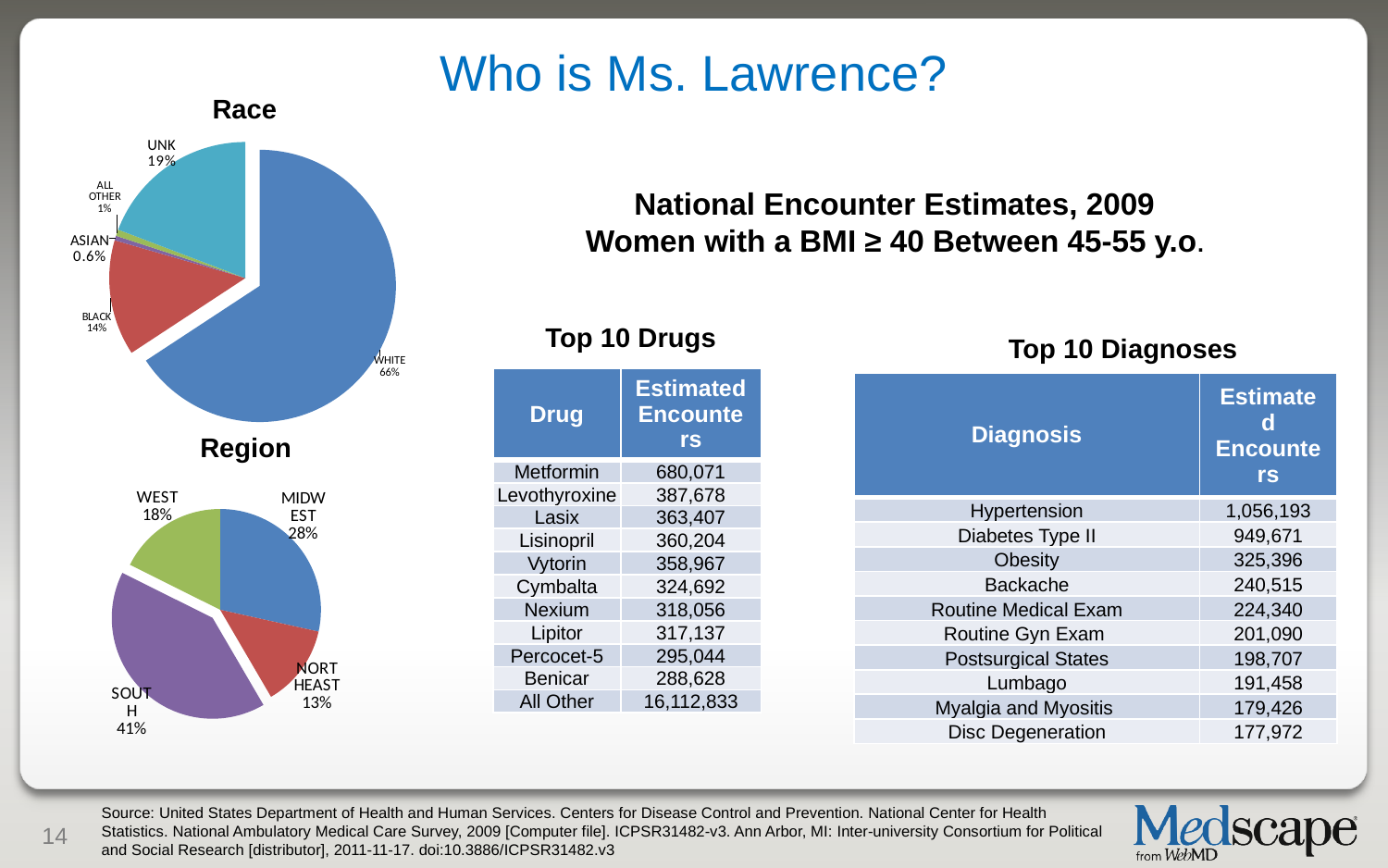

# Who is Ms. Lawrence?
Race

### Chart

| Category | Column1 |
|---|---|
| WHITE | 20484039.0 |
| BLACK | 4277105.0 |
| ASIAN | 172116.0 |
| ALL OTHER | 235613.0 |
| UNK | 5981206.0 |
National Encounter Estimates, 2009
Women with a BMI ≥ 40 Between 45-55 y.o.
Top 10 Drugs
Top 10 Diagnoses
| Drug | Estimated Encounters |
| --- | --- |
| Metformin | 680,071 |
| Levothyroxine | 387,678 |
| Lasix | 363,407 |
| Lisinopril | 360,204 |
| Vytorin | 358,967 |
| Cymbalta | 324,692 |
| Nexium | 318,056 |
| Lipitor | 317,137 |
| Percocet-5 | 295,044 |
| Benicar | 288,628 |
| All Other | 16,112,833 |
| Diagnosis | Estimated Encounters |
| --- | --- |
| Hypertension | 1,056,193 |
| Diabetes Type II | 949,671 |
| Obesity | 325,396 |
| Backache | 240,515 |
| Routine Medical Exam | 224,340 |
| Routine Gyn Exam | 201,090 |
| Postsurgical States | 198,707 |
| Lumbago | 191,458 |
| Myalgia and Myositis | 179,426 |
| Disc Degeneration | 177,972 |

### Chart

| Category | Column1 |
|---|---|
| MIDWEST | 8872000.0 |
| NORTHEAST | 4079652.0 |
| SOUTH | 12704878.0 |
| WEST | 5493549.0 |
Region
Source: United States Department of Health and Human Services. Centers for Disease Control and Prevention. National Center for Health Statistics. National Ambulatory Medical Care Survey, 2009 [Computer file]. ICPSR31482-v3. Ann Arbor, MI: Inter-university Consortium for Political and Social Research [distributor], 2011-11-17. doi:10.3886/ICPSR31482.v3